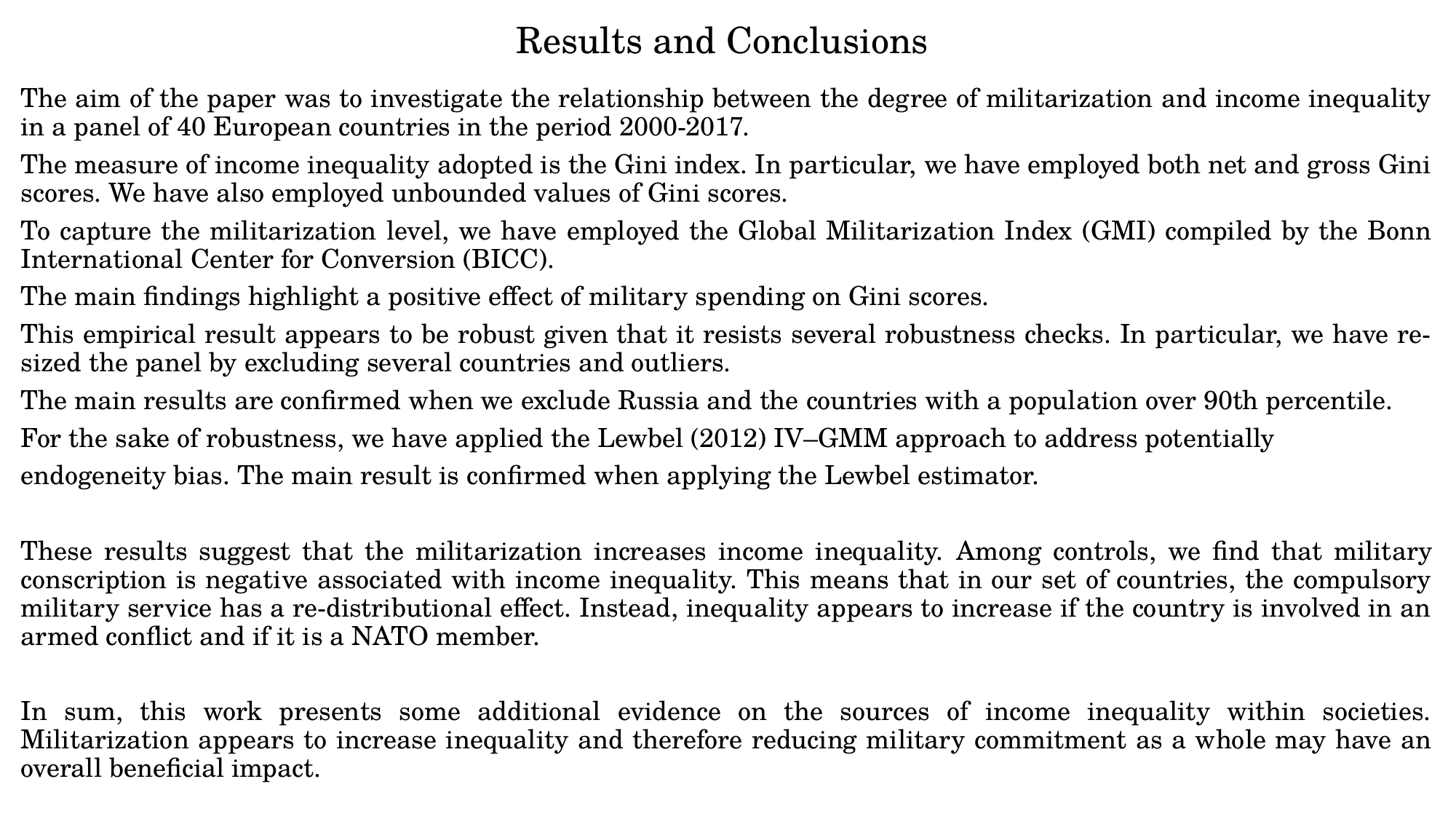

# Results and Conclusions
The aim of the paper was to investigate the relationship between the degree of militarization and income inequality in a panel of 40 European countries in the period 2000-2017.
The measure of income inequality adopted is the Gini index. In particular, we have employed both net and gross Gini scores. We have also employed unbounded values of Gini scores.
To capture the militarization level, we have employed the Global Militarization Index (GMI) compiled by the Bonn International Center for Conversion (BICC).
The main findings highlight a positive effect of military spending on Gini scores.
This empirical result appears to be robust given that it resists several robustness checks. In particular, we have re-sized the panel by excluding several countries and outliers.
The main results are confirmed when we exclude Russia and the countries with a population over 90th percentile.
For the sake of robustness, we have applied the Lewbel (2012) IV–GMM approach to address potentially
endogeneity bias. The main result is confirmed when applying the Lewbel estimator.

These results suggest that the militarization increases income inequality. Among controls, we find that military conscription is negative associated with income inequality. This means that in our set of countries, the compulsory military service has a re-distributional effect. Instead, inequality appears to increase if the country is involved in an armed conflict and if it is a NATO member.

In sum, this work presents some additional evidence on the sources of income inequality within societies. Militarization appears to increase inequality and therefore reducing military commitment as a whole may have an overall beneficial impact.